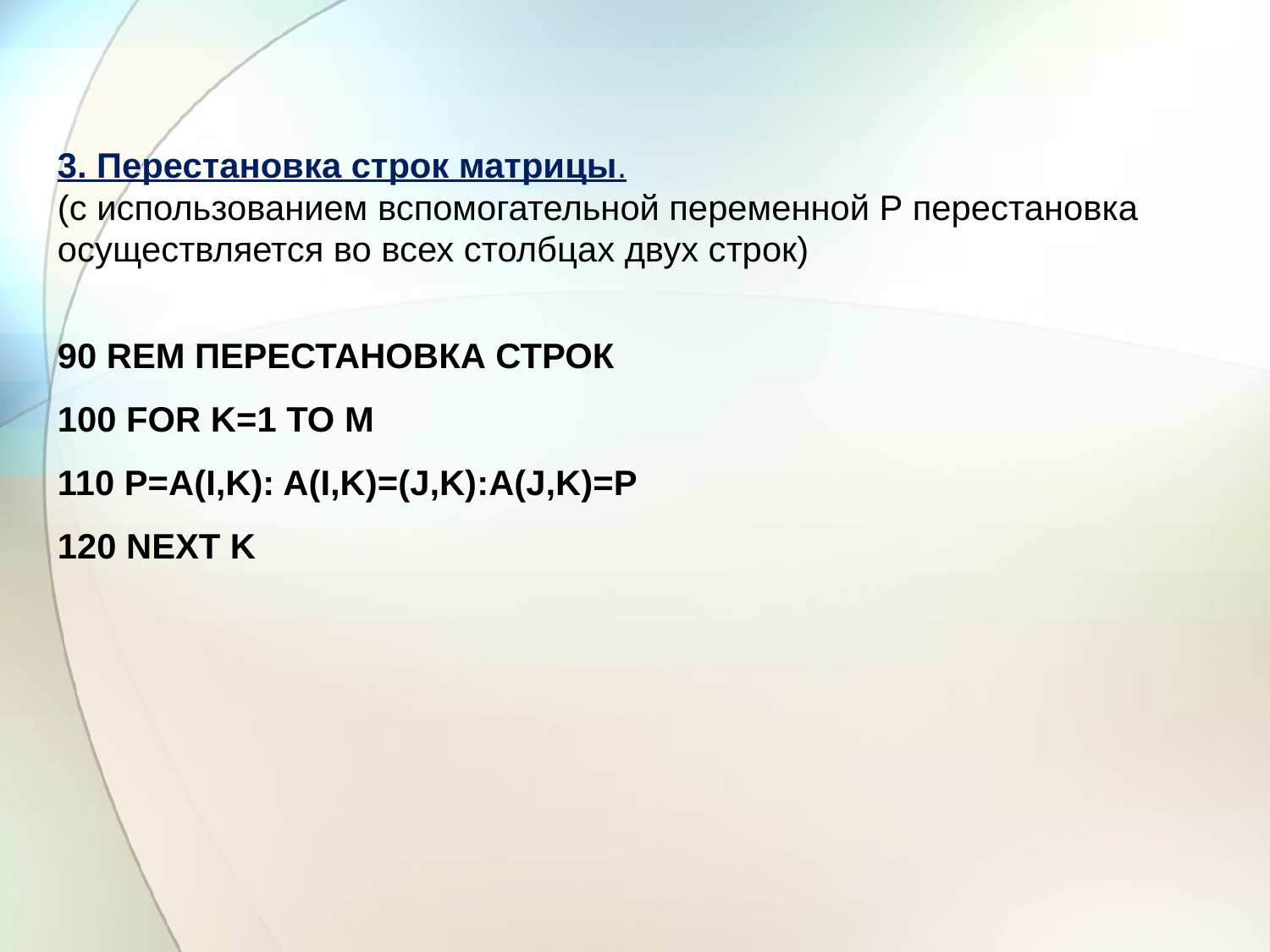

3. Перестановка строк матрицы.
(с использованием вспомогательной переменной Р перестановка осуществляется во всех столбцах двух строк)

90 REM ПЕРЕСТАНОВКА СТРОК
100 FOR K=1 TO M
110 P=A(I,K): A(I,K)=(J,K):A(J,K)=P
120 NEXT K